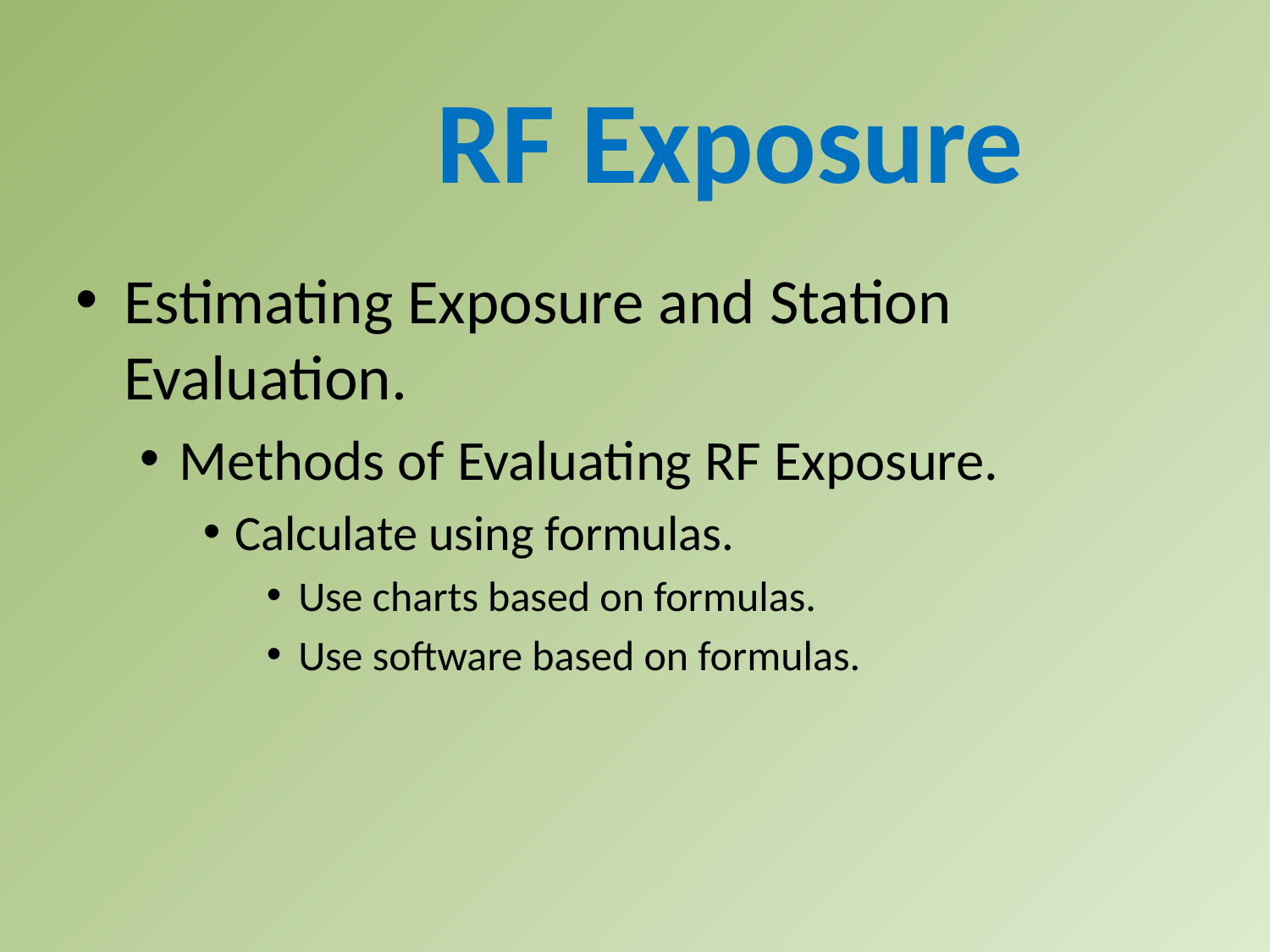

RF Exposure
Estimating Exposure and Station Evaluation.
Methods of Evaluating RF Exposure.
Calculate using formulas.
Use charts based on formulas.
Use software based on formulas.